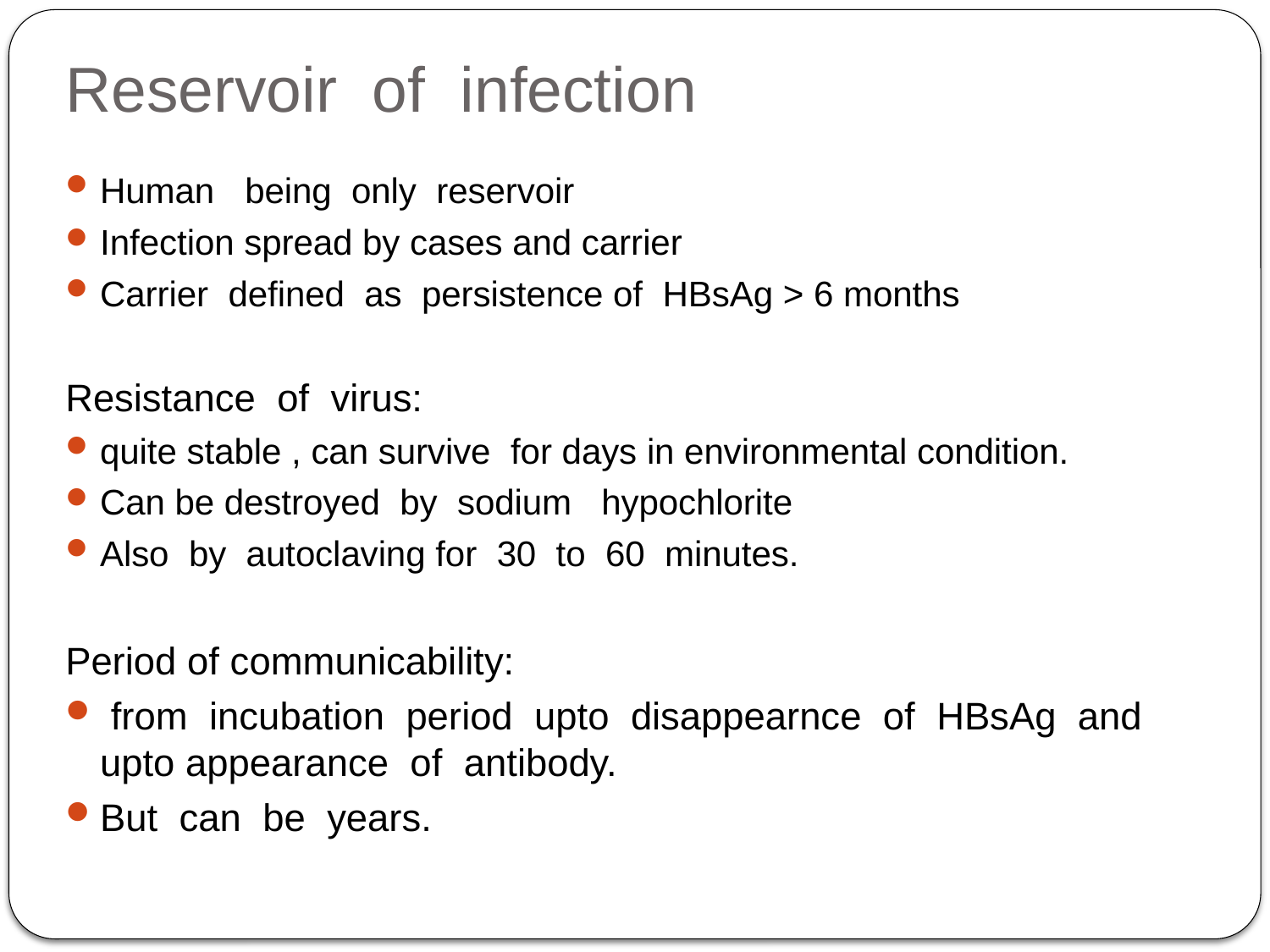

# Reservoir  of  infection
Human   being  only  reservoir
Infection spread by cases and carrier
Carrier  defined  as  persistence of  HBsAg > 6 months

Resistance  of  virus:
quite stable , can survive  for days in environmental condition.
Can be destroyed  by  sodium   hypochlorite
Also  by  autoclaving for  30  to  60  minutes.

Period of communicability:
 from  incubation  period  upto  disappearnce  of  HBsAg  and  upto appearance  of  antibody.
But  can  be  years.